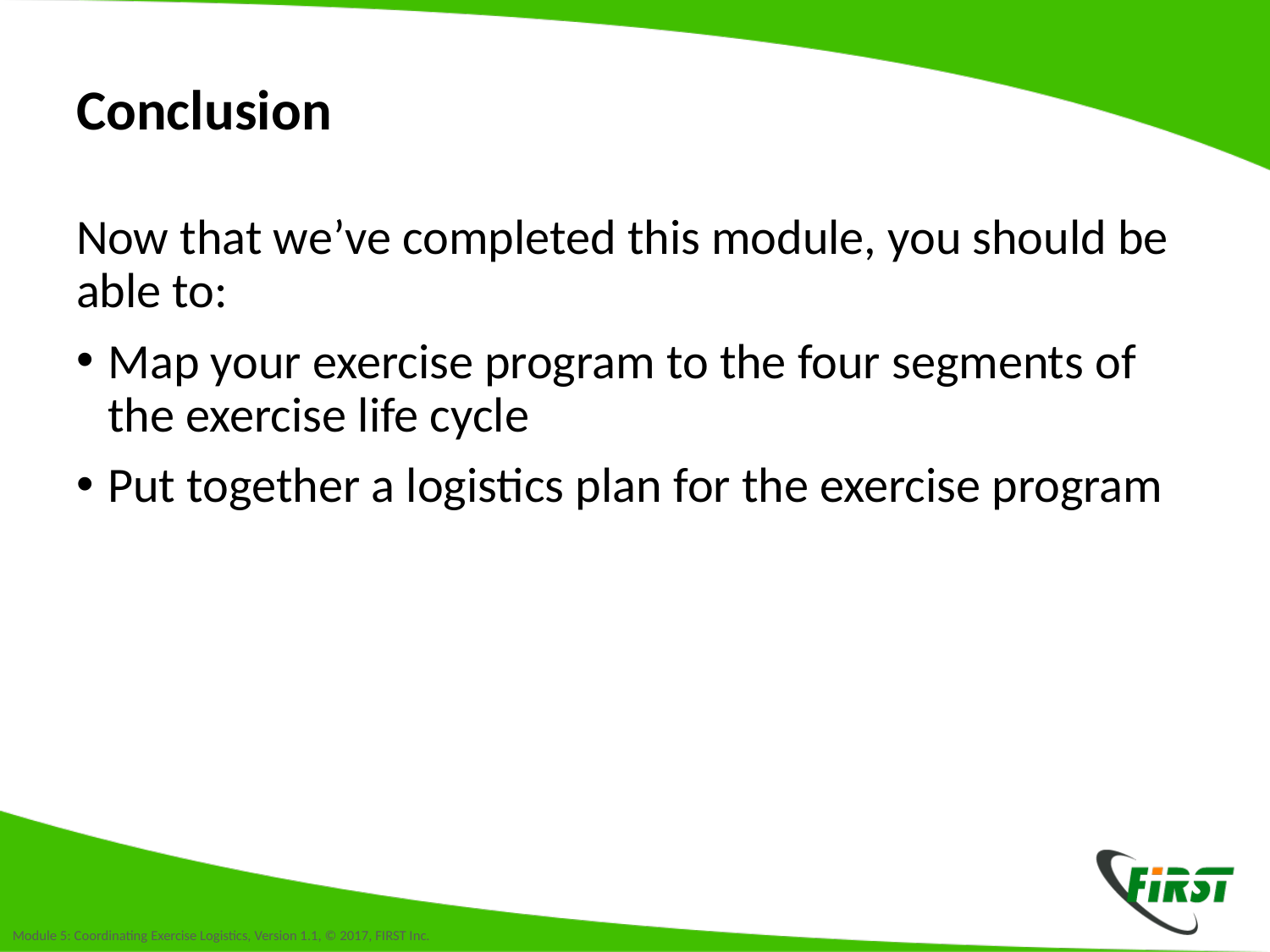

# Conclusion
Now that we’ve completed this module, you should be able to:
Map your exercise program to the four segments of the exercise life cycle
Put together a logistics plan for the exercise program